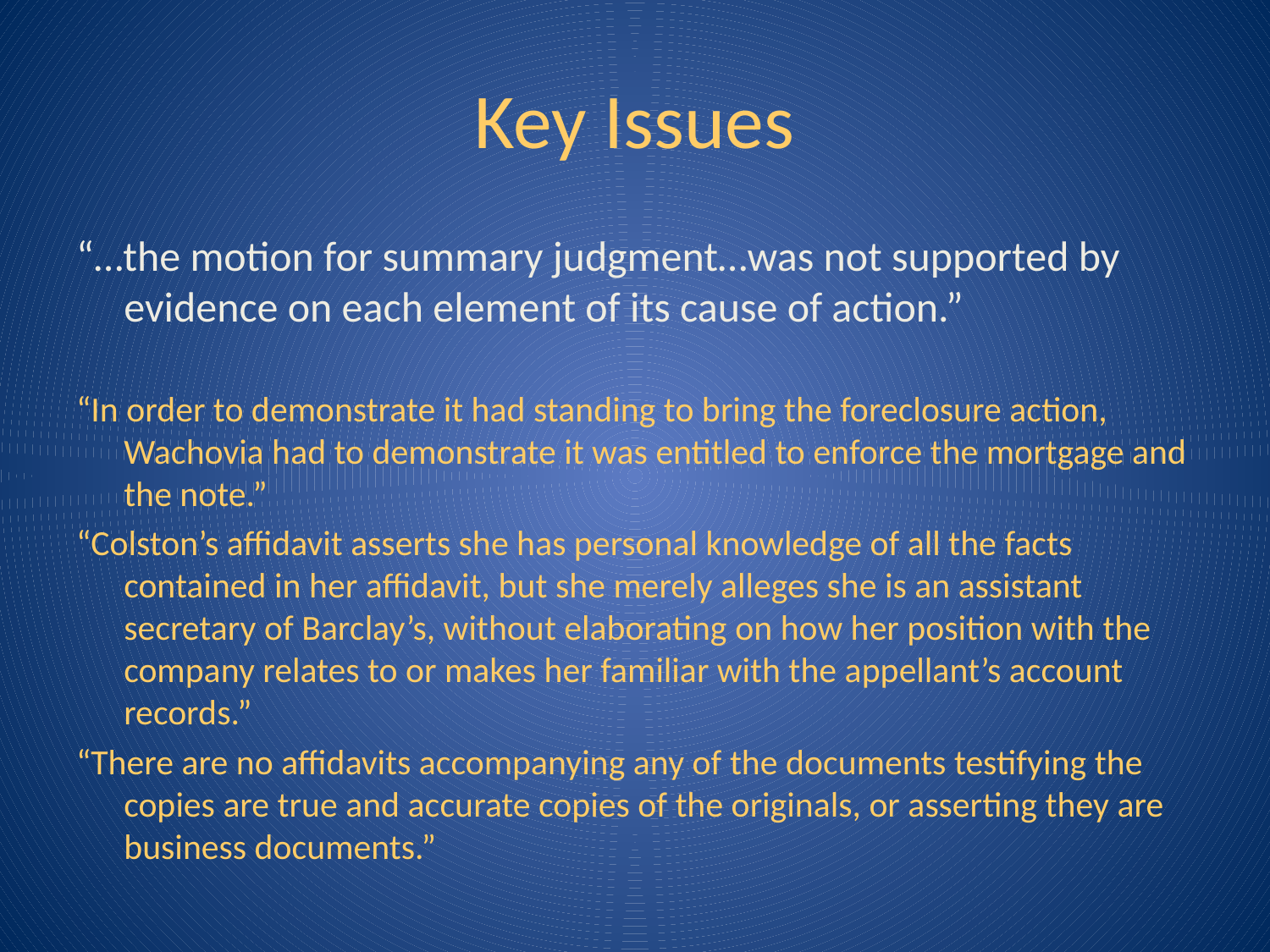

# Key Issues
“…the motion for summary judgment…was not supported by evidence on each element of its cause of action.”

“In order to demonstrate it had standing to bring the foreclosure action, Wachovia had to demonstrate it was entitled to enforce the mortgage and the note.”
“Colston’s affidavit asserts she has personal knowledge of all the facts contained in her affidavit, but she merely alleges she is an assistant secretary of Barclay’s, without elaborating on how her position with the company relates to or makes her familiar with the appellant’s account records.”
“There are no affidavits accompanying any of the documents testifying the copies are true and accurate copies of the originals, or asserting they are business documents.”